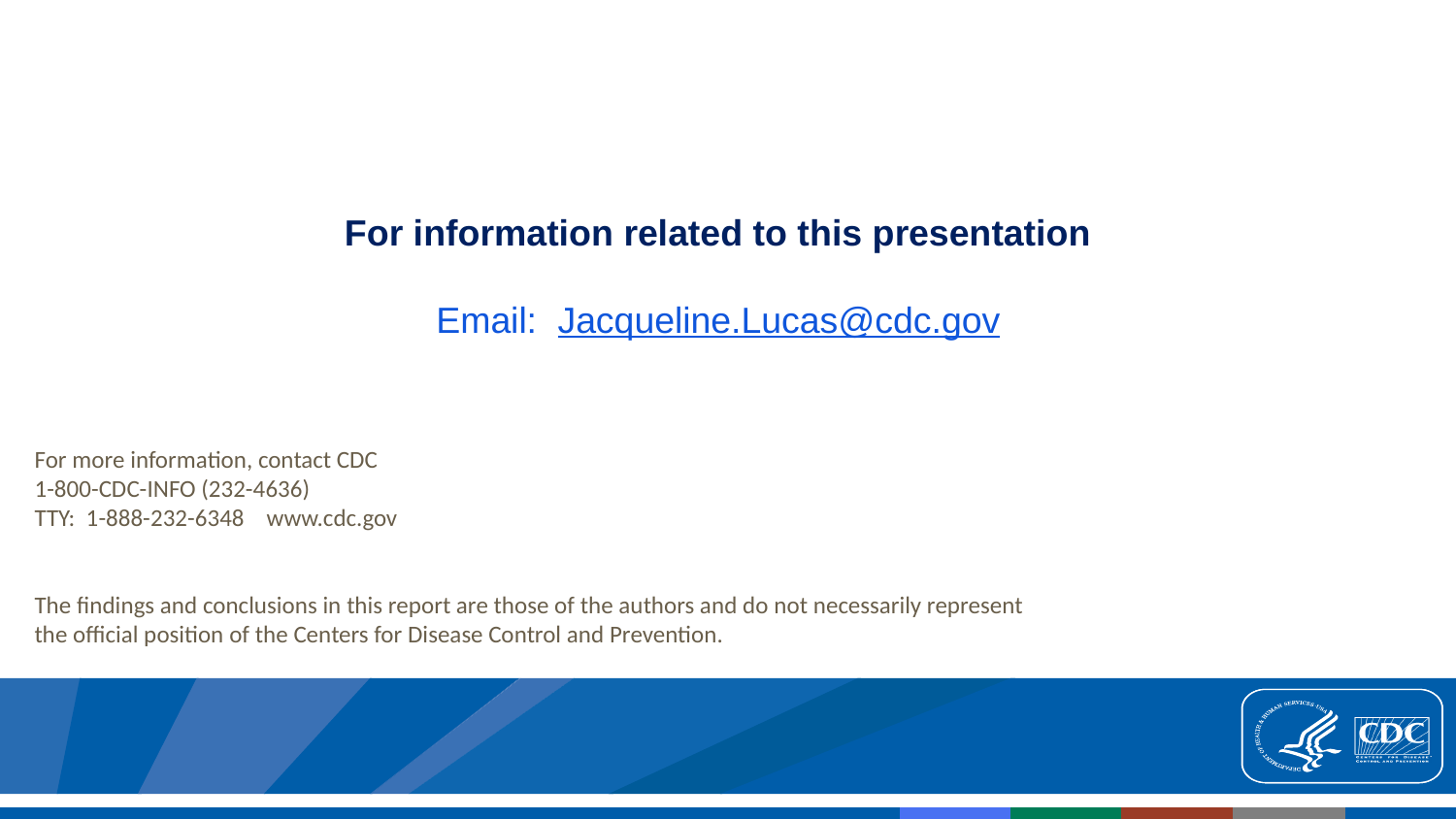

For information related to this presentation

Email:  Jacqueline.Lucas@cdc.gov